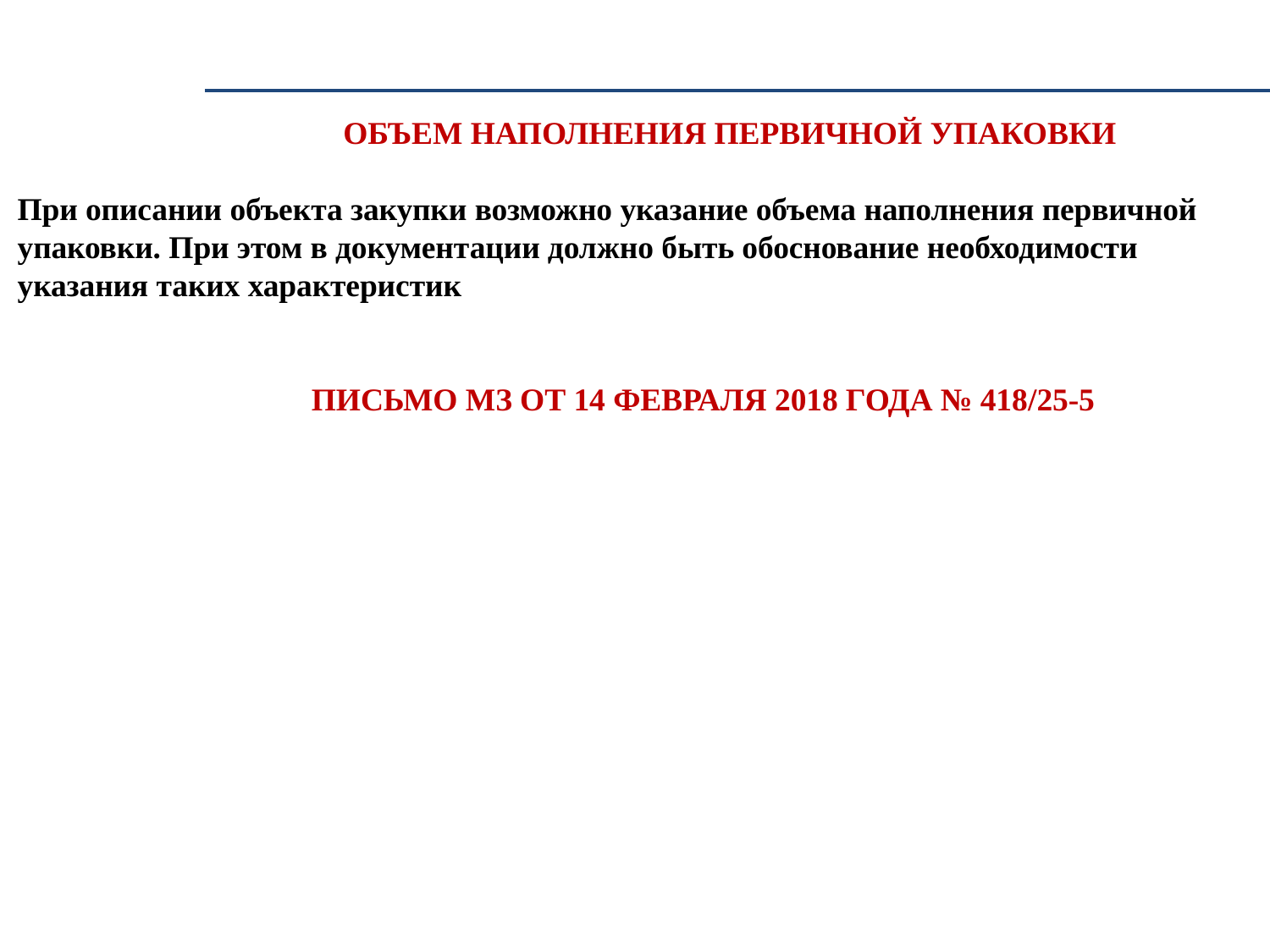

ОБЪЕМ НАПОЛНЕНИЯ ПЕРВИЧНОЙ УПАКОВКИ

При описании объекта закупки возможно указание объема наполнения первичной упаковки. При этом в документации должно быть обоснование необходимости указания таких характеристик

                                     ПИСЬМО МЗ ОТ 14 ФЕВРАЛЯ 2018 ГОДА № 418/25-5